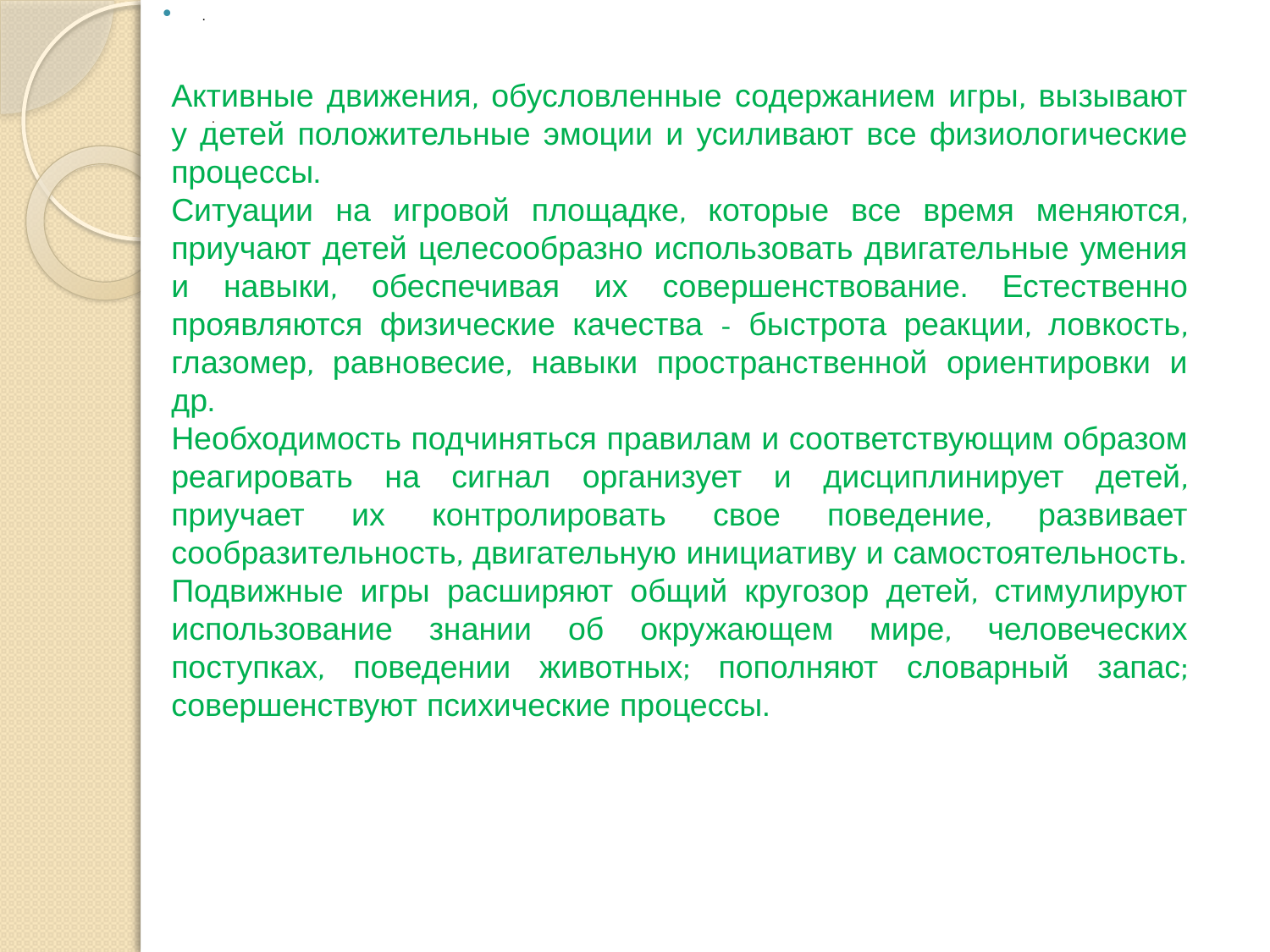

.
# .
Активные движения, обусловленные содержанием игры, вызывают у детей положительные эмоции и усиливают все физиологические процессы.
Ситуации на игровой площадке, которые все время меняются, приучают детей целесообразно использовать двигательные умения и навыки, обеспечивая их совершенствование. Естественно проявляются физические качества - быстрота реакции, ловкость, глазомер, равновесие, навыки пространственной ориентировки и др.
Необходимость подчиняться правилам и соответствующим образом реагировать на сигнал организует и дисциплинирует детей, приучает их контролировать свое поведение, развивает сообразительность, двигательную инициативу и самостоятельность.
Подвижные игры расширяют общий кругозор детей, стимулируют использование знании об окружающем мире, человеческих поступках, поведении животных; пополняют словарный запас; совершенствуют психические процессы.